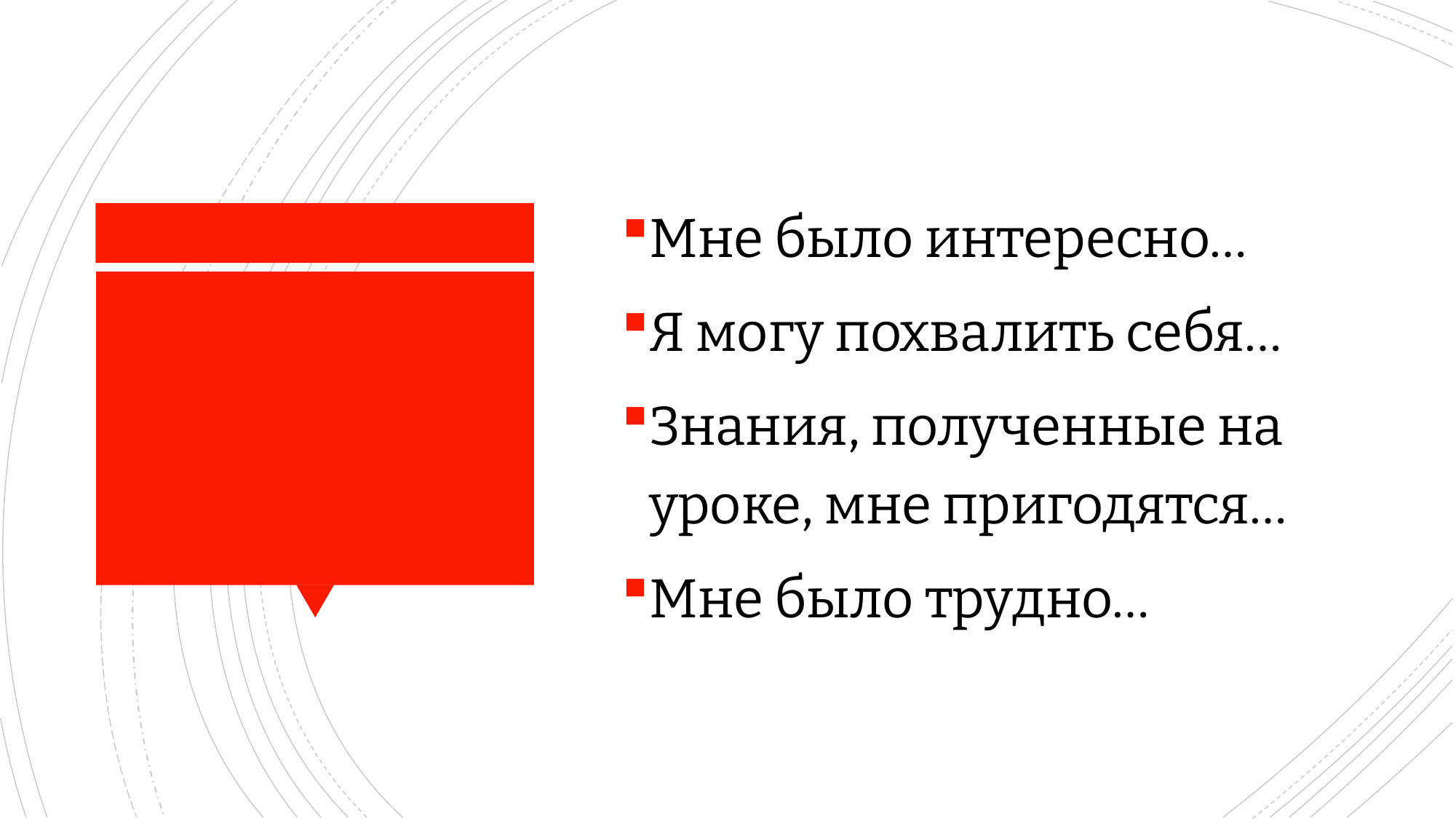

Мне было интересно…
Я могу похвалить себя…
Знания, полученные на уроке, мне пригодятся…
Мне было трудно…
#